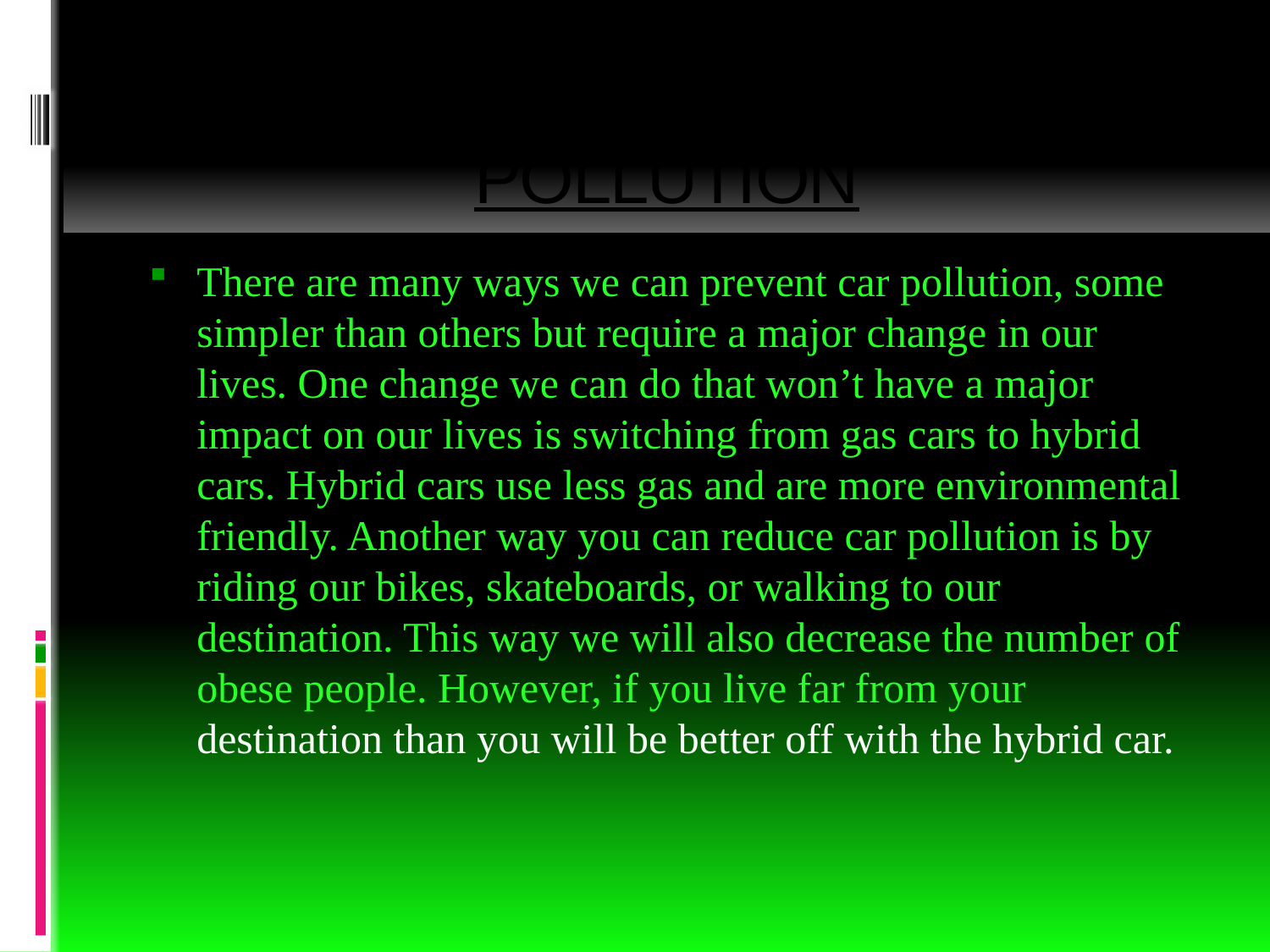

# PREVENTION OF CAR                POLLUTION
There are many ways we can prevent car pollution, some simpler than others but require a major change in our lives. One change we can do that won’t have a major impact on our lives is switching from gas cars to hybrid cars. Hybrid cars use less gas and are more environmental friendly. Another way you can reduce car pollution is by riding our bikes, skateboards, or walking to our destination. This way we will also decrease the number of obese people. However, if you live far from your destination than you will be better off with the hybrid car.